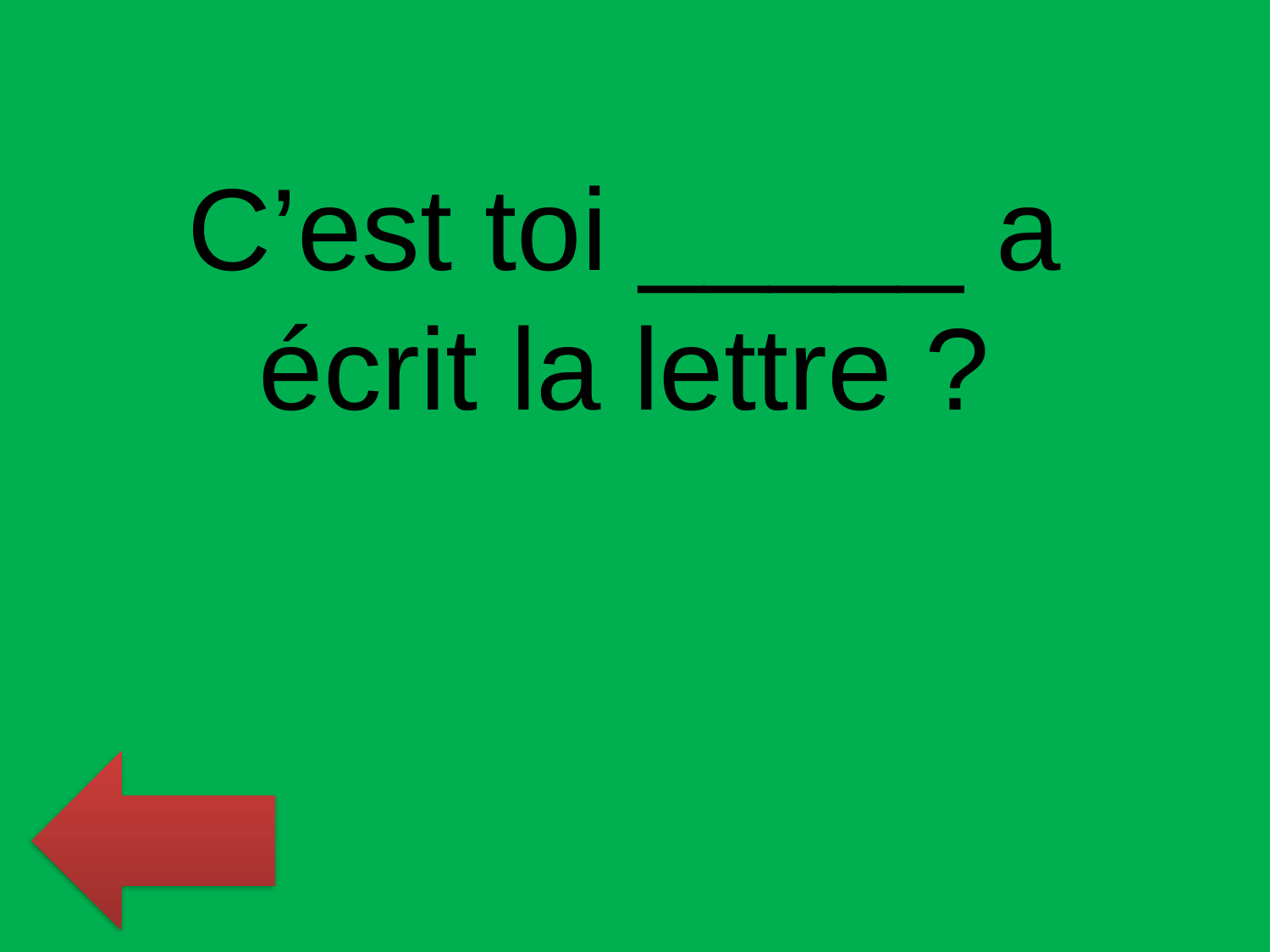

C’est toi _____ a écrit la lettre ?